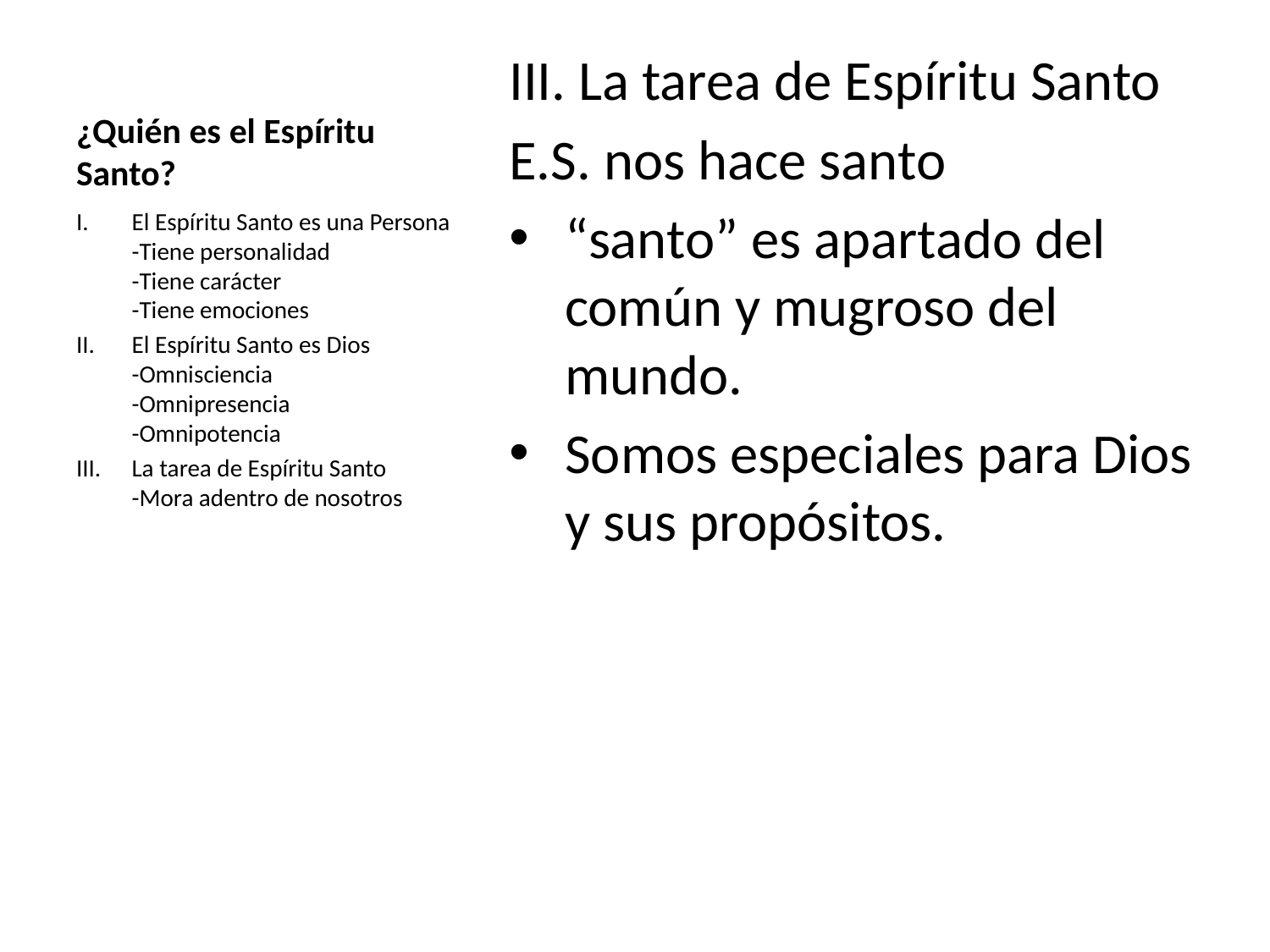

# ¿Quién es el Espíritu Santo?
III. La tarea de Espíritu Santo
E.S. nos hace santo
“santo” es apartado del común y mugroso del mundo.
Somos especiales para Dios y sus propósitos.
El Espíritu Santo es una Persona
-Tiene personalidad
-Tiene carácter
-Tiene emociones
El Espíritu Santo es Dios
-Omnisciencia
-Omnipresencia
-Omnipotencia
La tarea de Espíritu Santo
-Mora adentro de nosotros